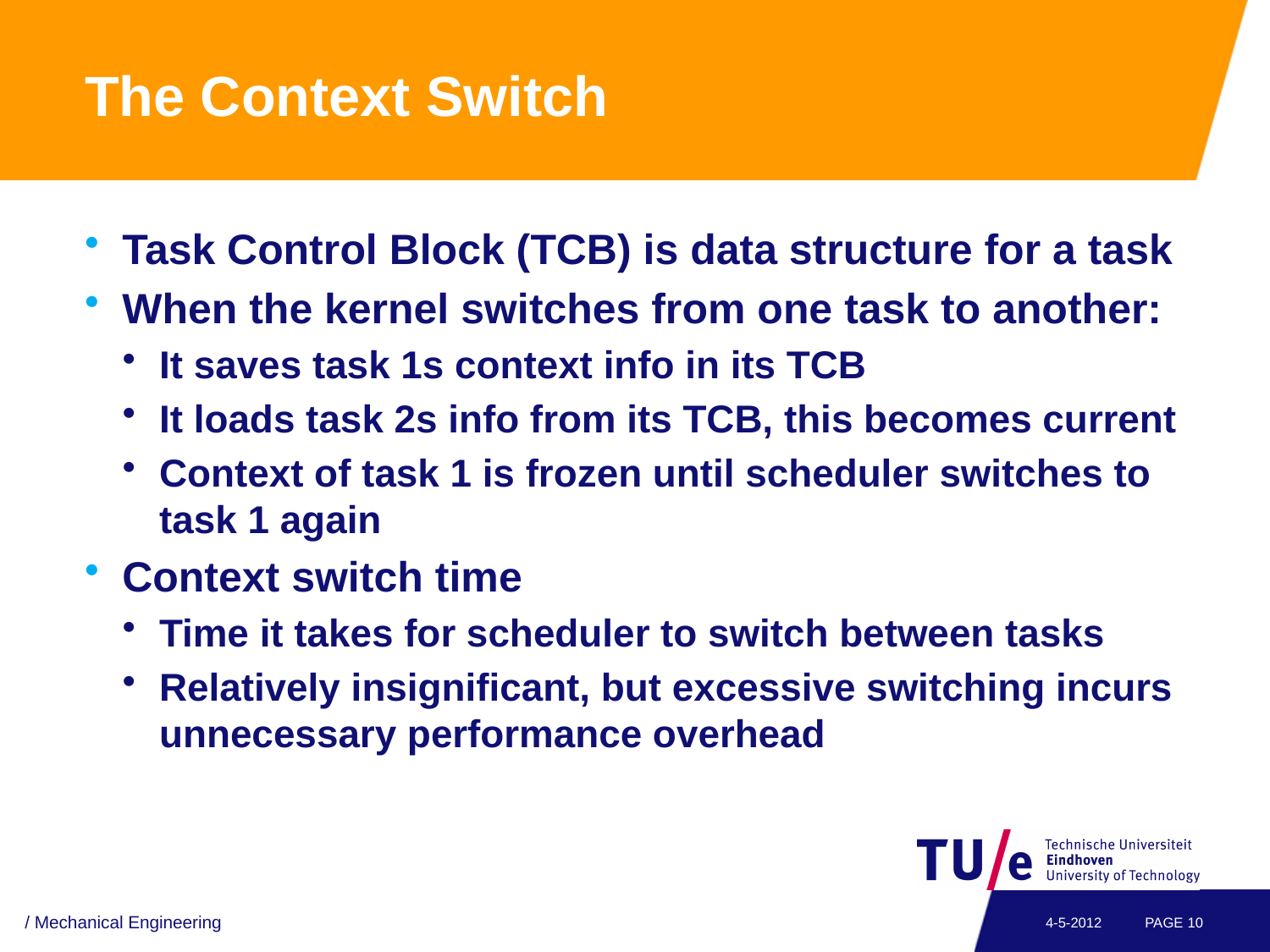

# The Context Switch
Task Control Block (TCB) is data structure for a task
When the kernel switches from one task to another:
It saves task 1s context info in its TCB
It loads task 2s info from its TCB, this becomes current
Context of task 1 is frozen until scheduler switches to task 1 again
Context switch time
Time it takes for scheduler to switch between tasks
Relatively insignificant, but excessive switching incurs unnecessary performance overhead
/ Mechanical Engineering
4-5-2012
PAGE 10